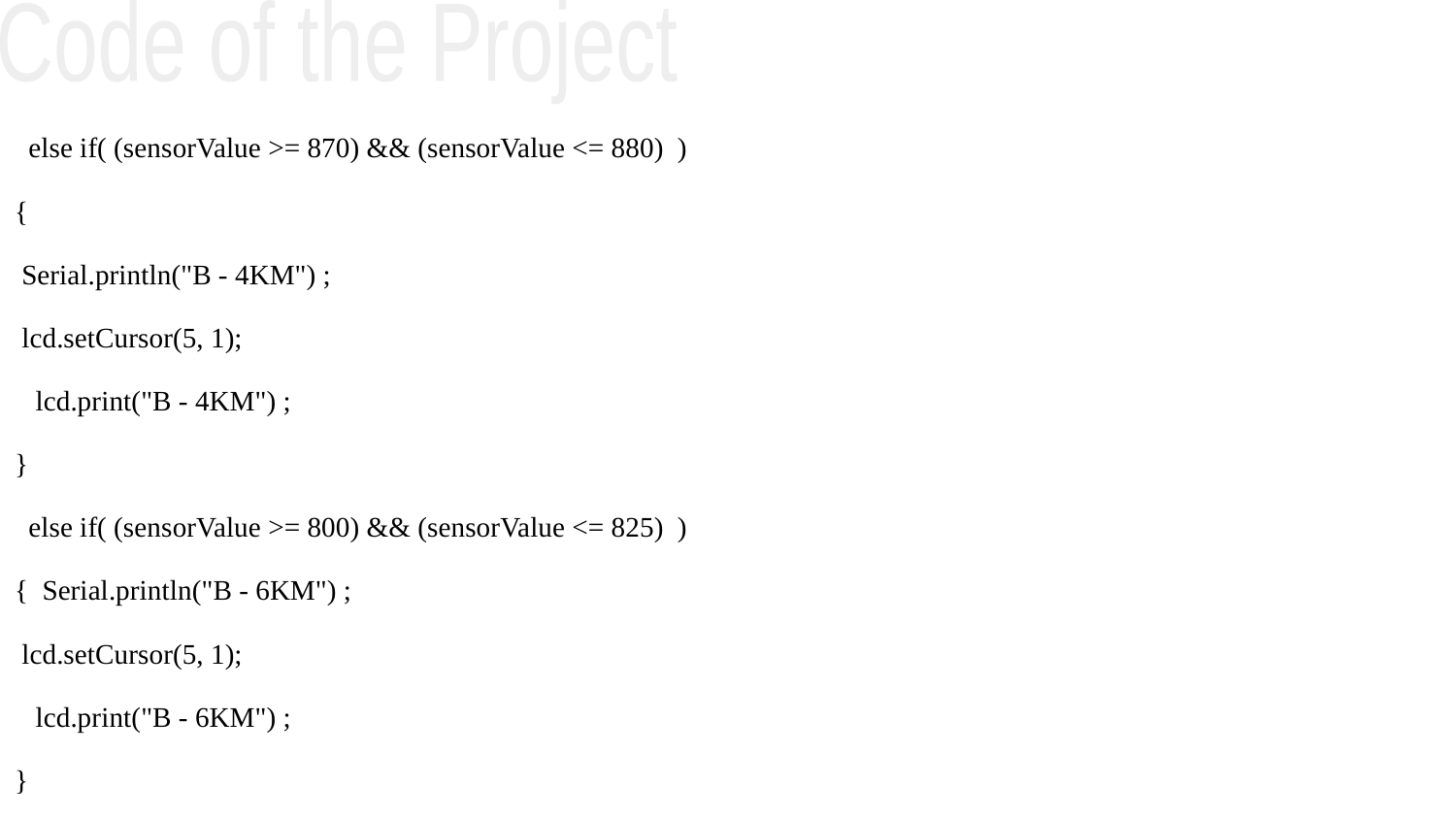

Code of the Project
  else if( (sensorValue >= 870) && (sensorValue <= 880)  )
{
 Serial.println("B - 4KM") ;
 lcd.setCursor(5, 1);
   lcd.print("B - 4KM") ;
}
  else if( (sensorValue >= 800) && (sensorValue <= 825)  )
{  Serial.println("B - 6KM") ;
 lcd.setCursor(5, 1);
   lcd.print("B - 6KM") ;
}